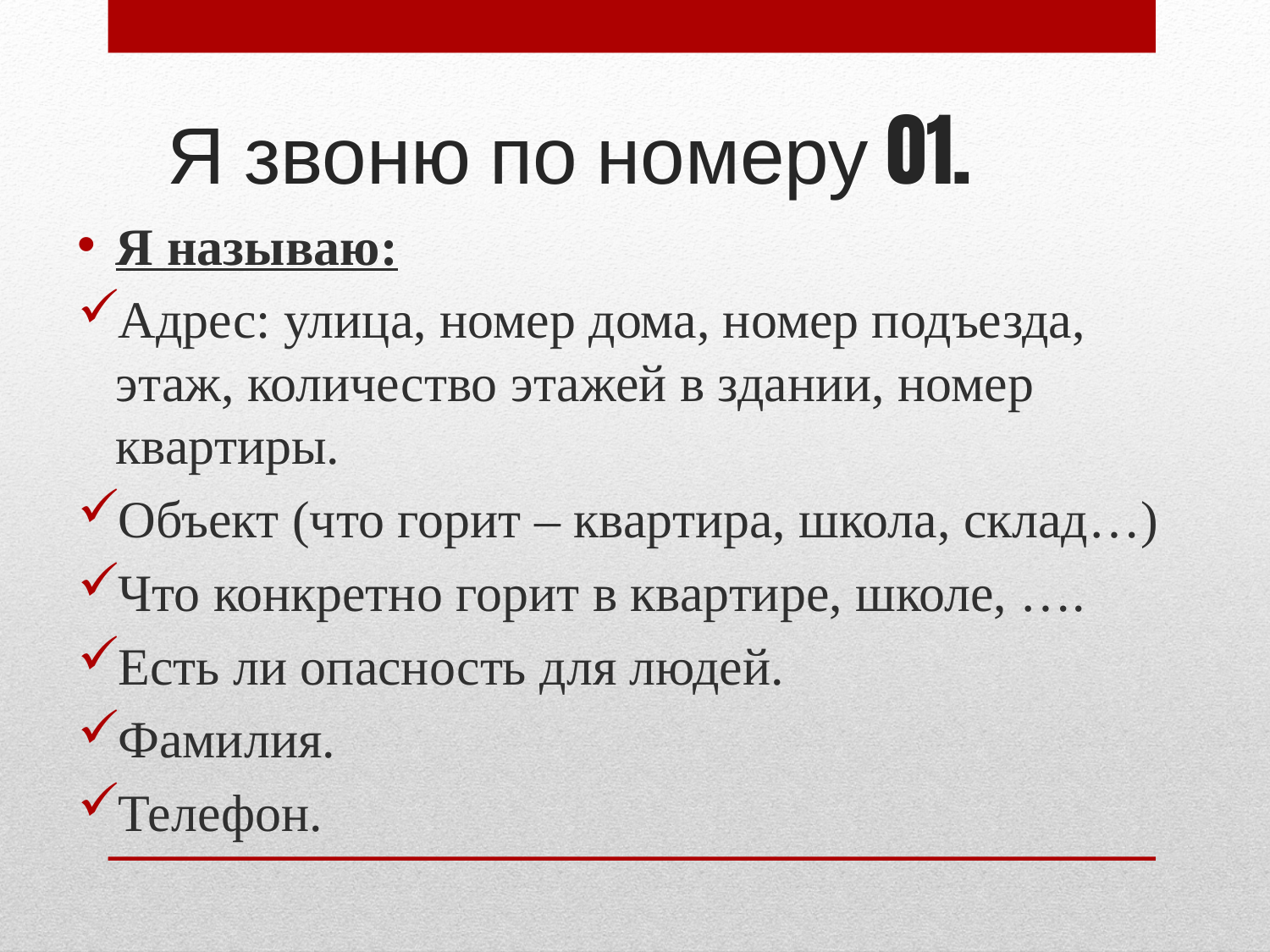

# Я звоню по номеру 01.
Я называю:
Адрес: улица, номер дома, номер подъезда, этаж, количество этажей в здании, номер квартиры.
Объект (что горит – квартира, школа, склад…)
Что конкретно горит в квартире, школе, ….
Есть ли опасность для людей.
Фамилия.
Телефон.